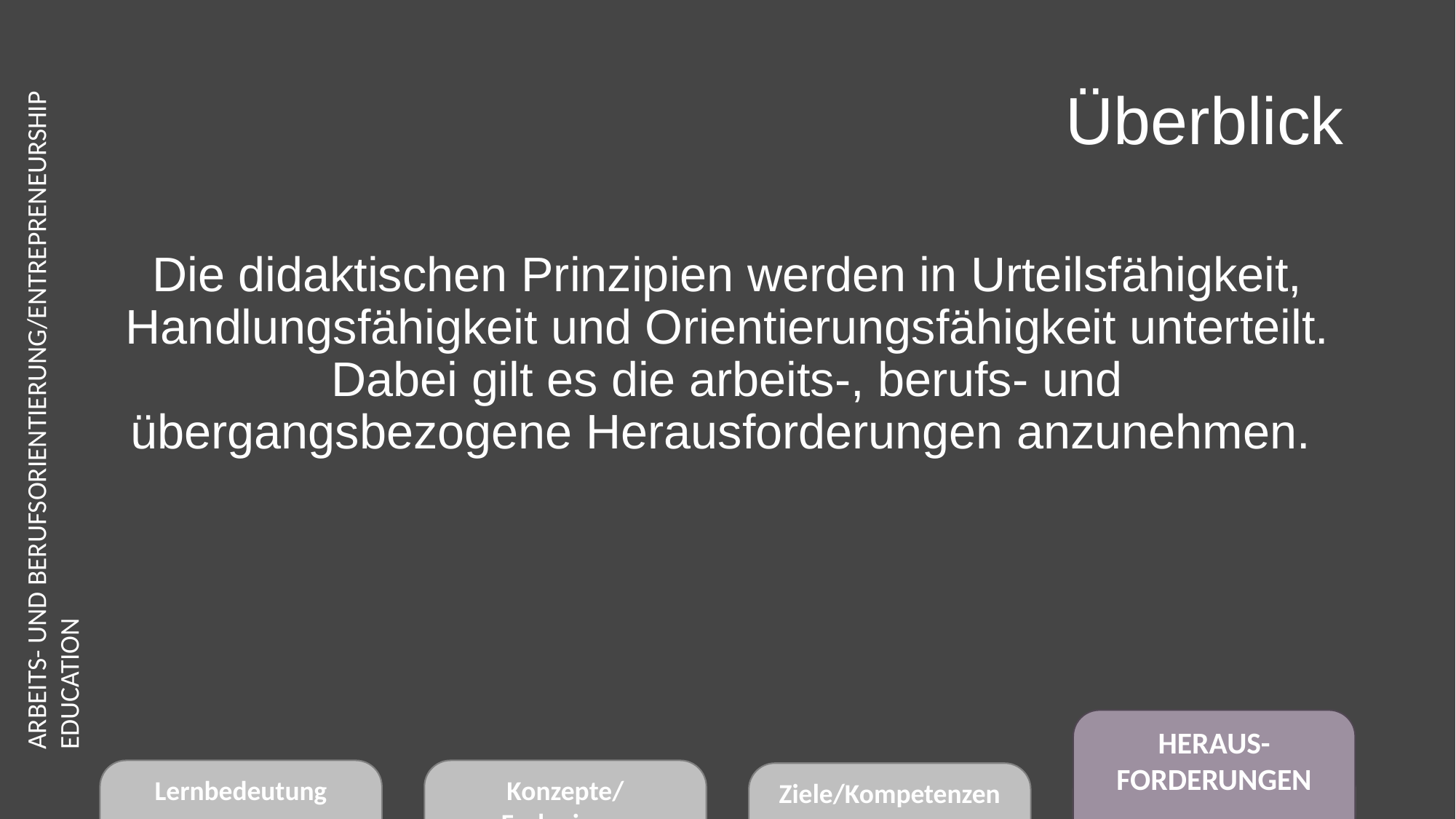

# Überblick
Die didaktischen Prinzipien werden in Urteilsfähigkeit, Handlungsfähigkeit und Orientierungsfähigkeit unterteilt. Dabei gilt es die arbeits-, berufs- und übergangsbezogene Herausforderungen anzunehmen.